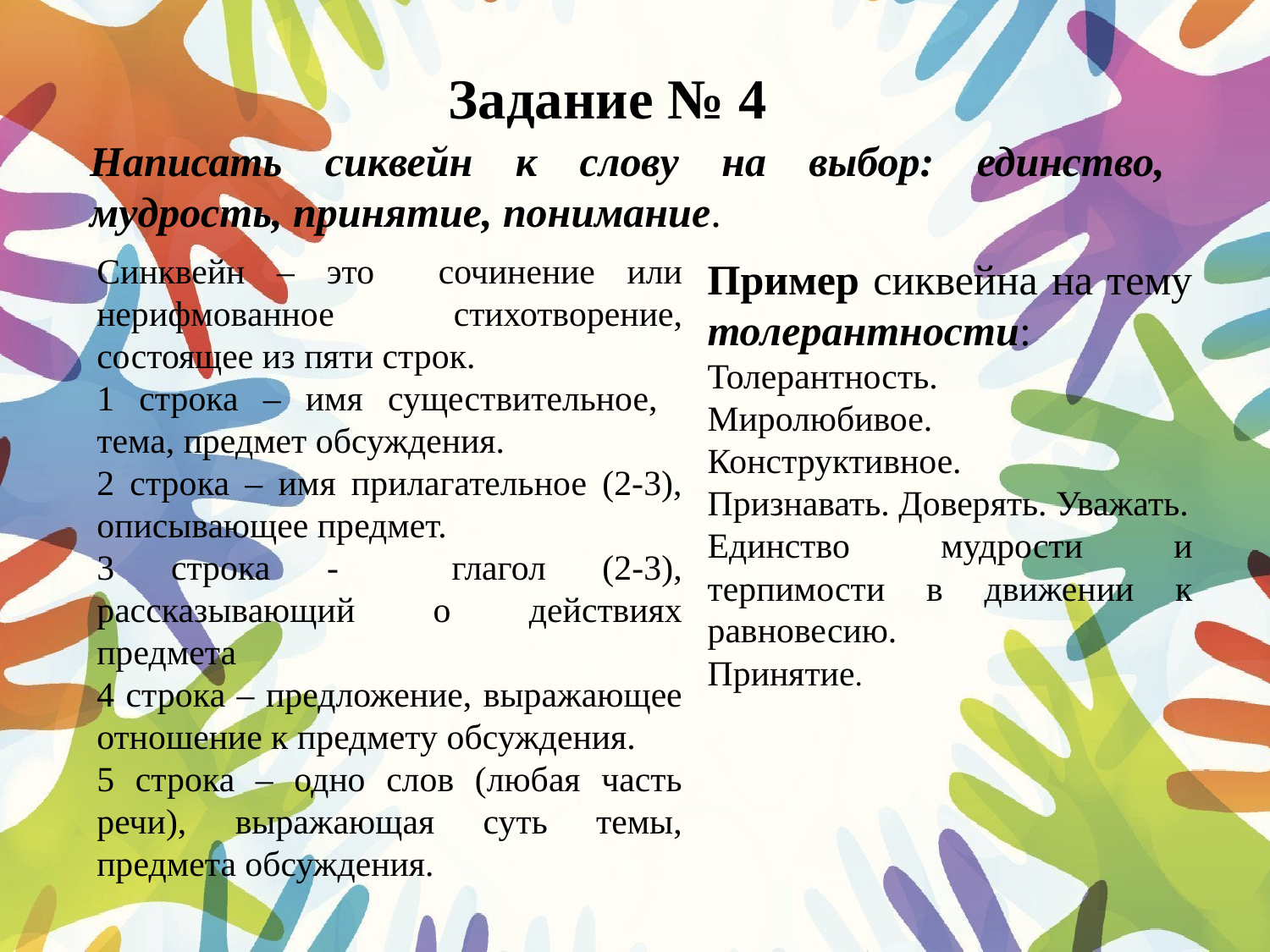

Задание № 4
Написать сиквейн к слову на выбор: единство, мудрость, принятие, понимание.
Синквейн – это  сочинение или нерифмованное стихотворение, состоящее из пяти строк.
1 строка – имя существительное,  тема, предмет обсуждения.
2 строка – имя прилагательное (2-3), описывающее предмет.
3 строка -  глагол (2-3), рассказывающий о действиях предмета
4 строка – предложение, выражающее отношение к предмету обсуждения.
5 строка – одно слов (любая часть речи), выражающая суть темы, предмета обсуждения.
Пример сиквейна на тему толерантности:
Толерантность.
Миролюбивое. Конструктивное.
Признавать. Доверять. Уважать.
Единство мудрости и терпимости в движении к равновесию.
Принятие.